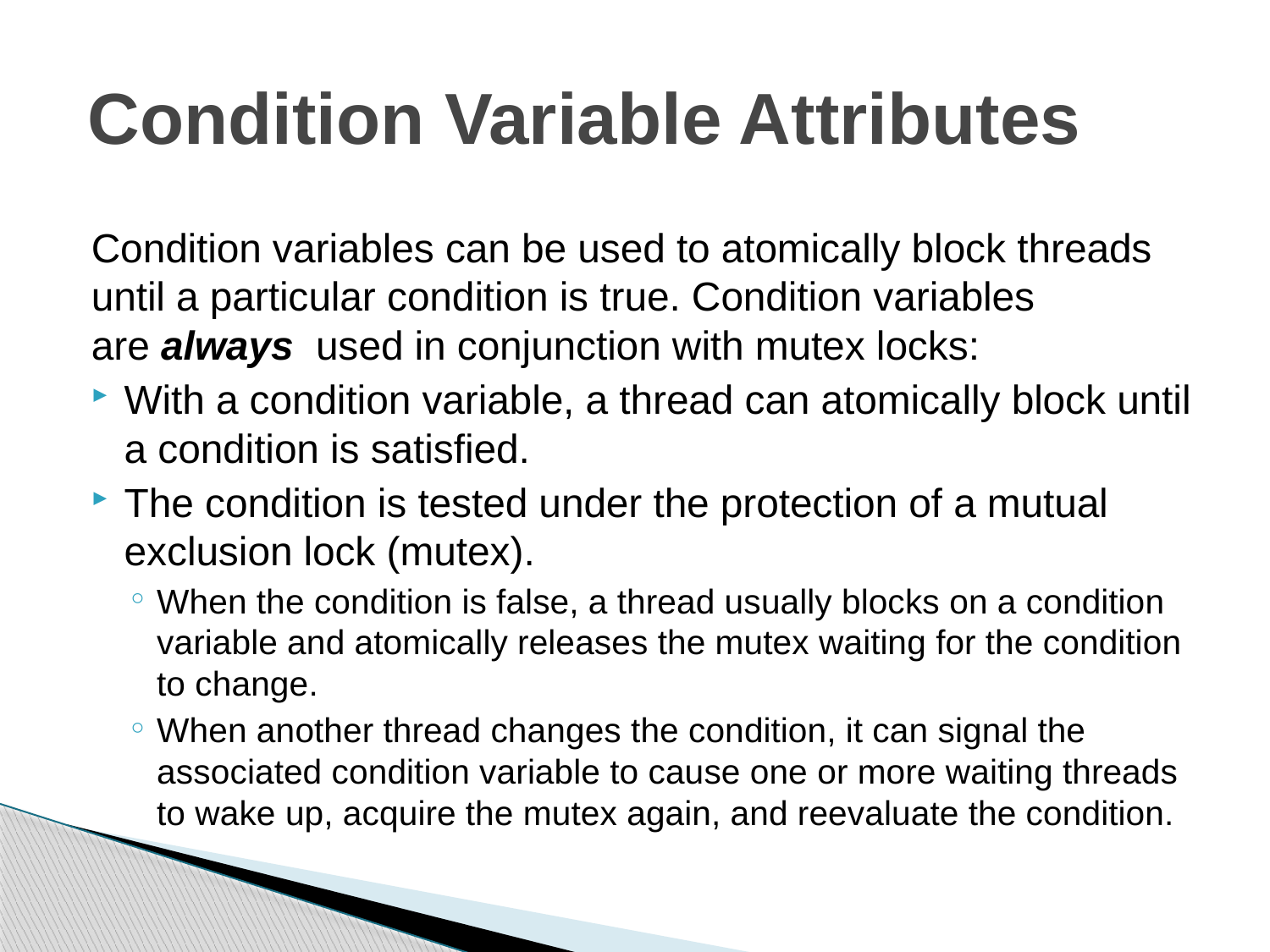

Condition Variable Attributes
Condition variables can be used to atomically block threads until a particular condition is true. Condition variables are always  used in conjunction with mutex locks:
With a condition variable, a thread can atomically block until a condition is satisfied.
The condition is tested under the protection of a mutual exclusion lock (mutex).
When the condition is false, a thread usually blocks on a condition variable and atomically releases the mutex waiting for the condition to change.
When another thread changes the condition, it can signal the associated condition variable to cause one or more waiting threads to wake up, acquire the mutex again, and reevaluate the condition.